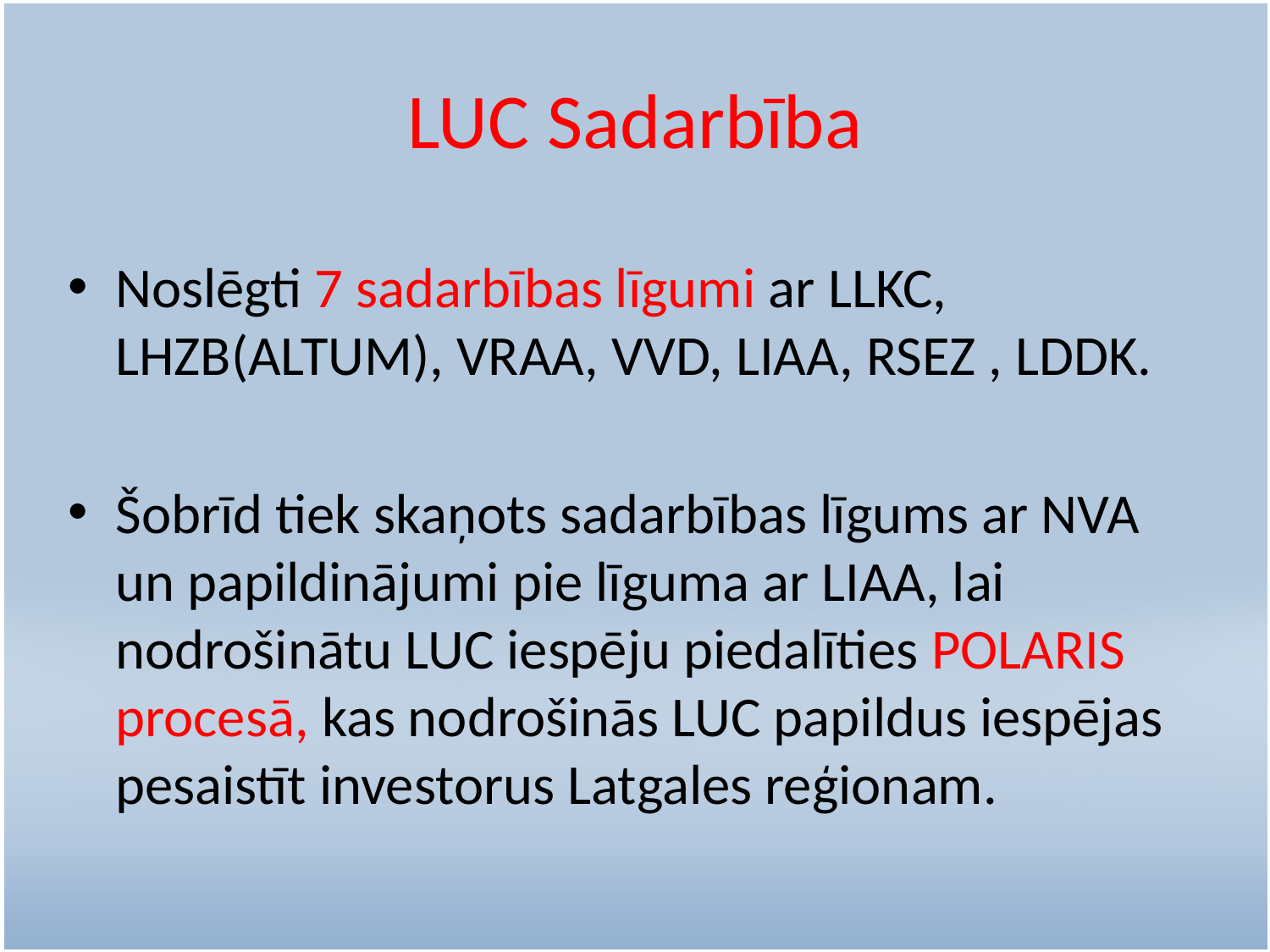

# LUC Sadarbība

Noslēgti 7 sadarbības līgumi ar LLKC, LHZB(ALTUM), VRAA, VVD, LIAA, RSEZ , LDDK.

Šobrīd tiek skaņots sadarbības līgums ar NVA un papildinājumi pie līguma ar LIAA, lai nodrošinātu LUC iespēju piedalīties POLARIS procesā, kas nodrošinās LUC papildus iespējas pesaistīt investorus Latgales reģionam.